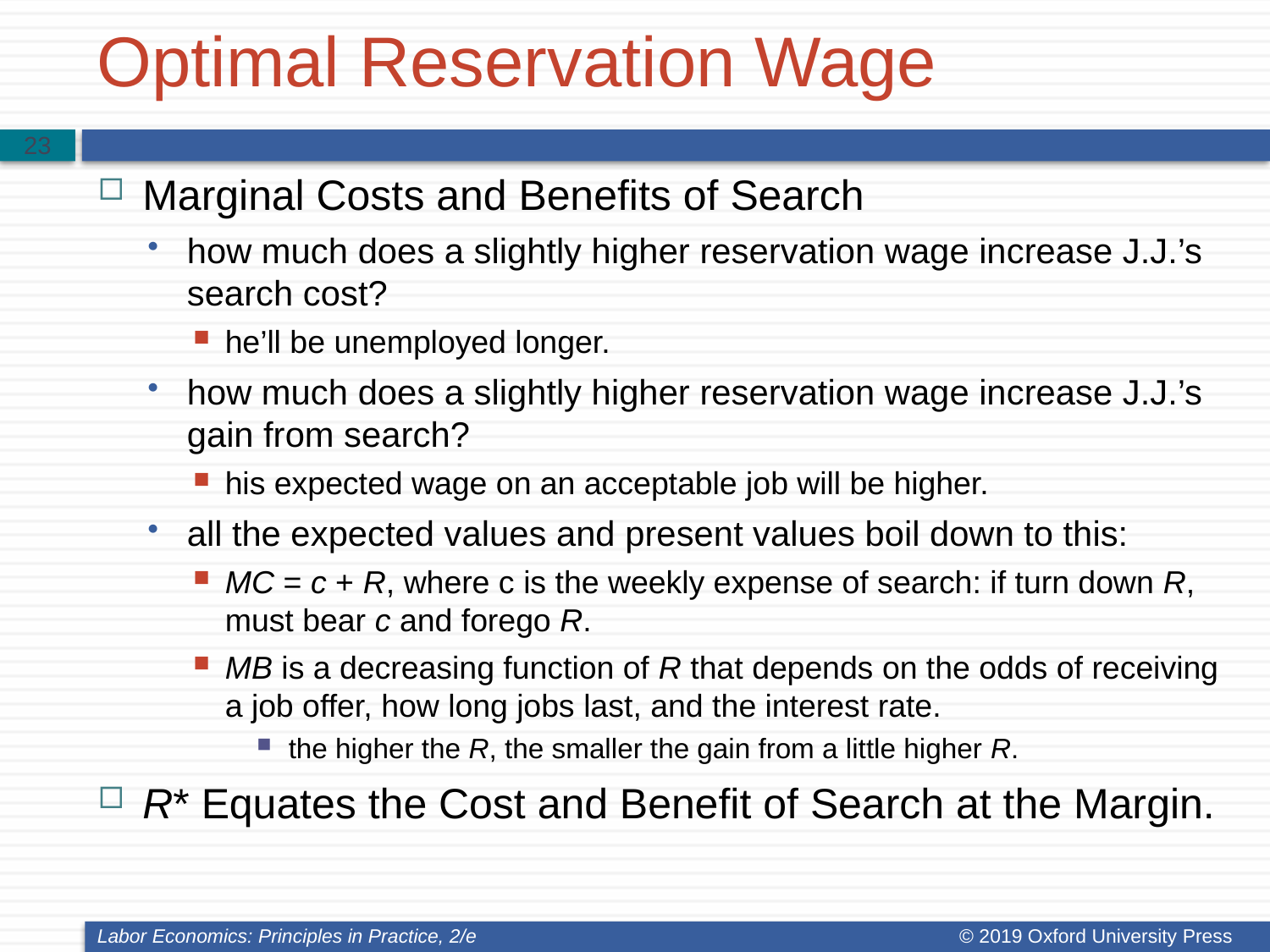

# Optimal Reservation Wage
23
Marginal Costs and Benefits of Search
how much does a slightly higher reservation wage increase J.J.’s search cost?
he’ll be unemployed longer.
how much does a slightly higher reservation wage increase J.J.’s gain from search?
his expected wage on an acceptable job will be higher.
all the expected values and present values boil down to this:
MC = c + R, where c is the weekly expense of search: if turn down R, must bear c and forego R.
MB is a decreasing function of R that depends on the odds of receiving a job offer, how long jobs last, and the interest rate.
the higher the R, the smaller the gain from a little higher R.
R* Equates the Cost and Benefit of Search at the Margin.
Labor Economics: Principles in Practice, 2/e
© 2019 Oxford University Press